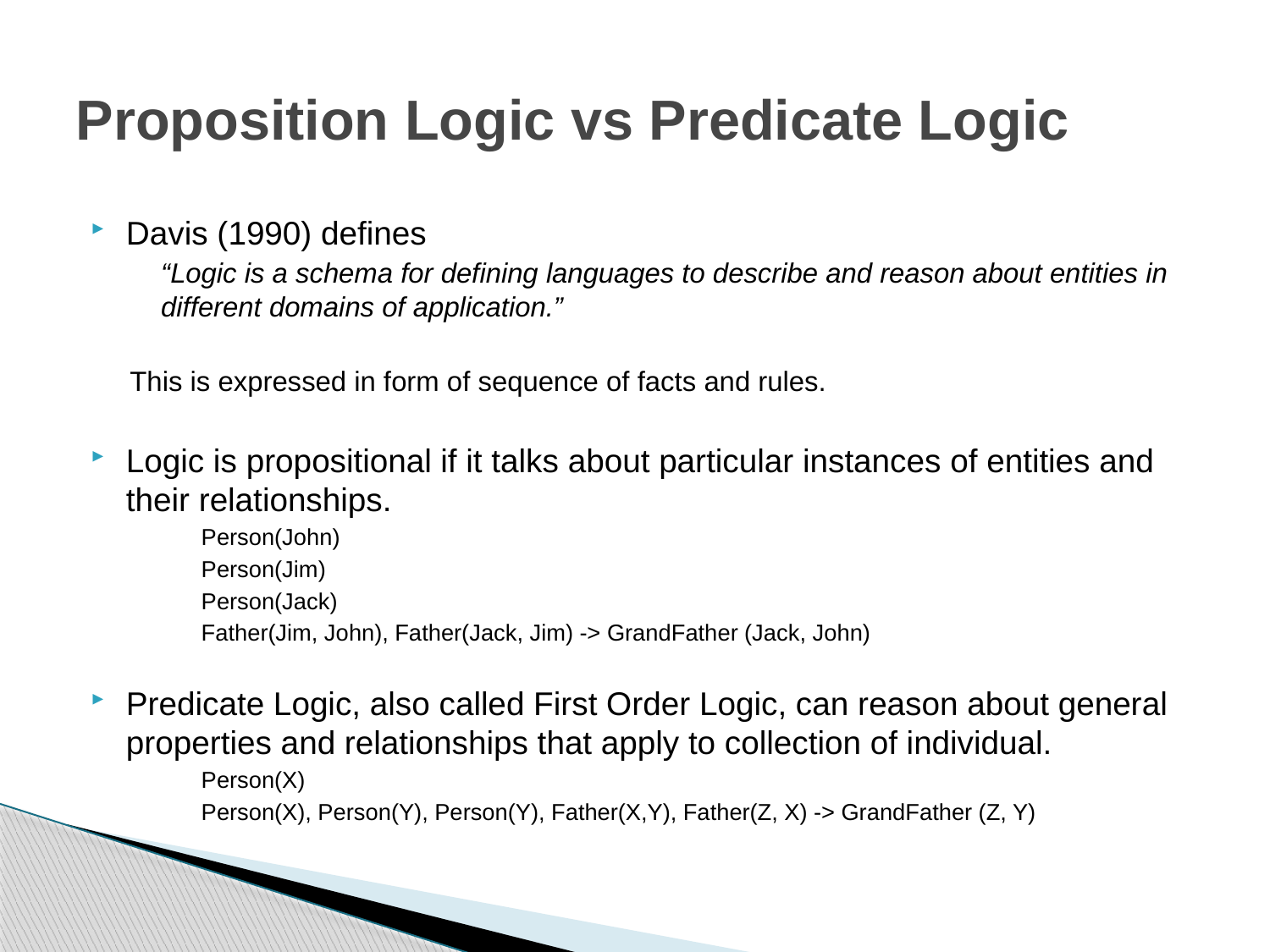

# Proposition Logic vs Predicate Logic
Davis (1990) defines
	“Logic is a schema for defining languages to describe and reason about entities in different domains of application.”

This is expressed in form of sequence of facts and rules.

Logic is propositional if it talks about particular instances of entities and their relationships.
Person(John)
Person(Jim)
Person(Jack)
Father(Jim, John), Father(Jack, Jim) -> GrandFather (Jack, John)

Predicate Logic, also called First Order Logic, can reason about general properties and relationships that apply to collection of individual.
Person(X)
Person(X), Person(Y), Person(Y), Father(X,Y), Father(Z, X) -> GrandFather (Z, Y)